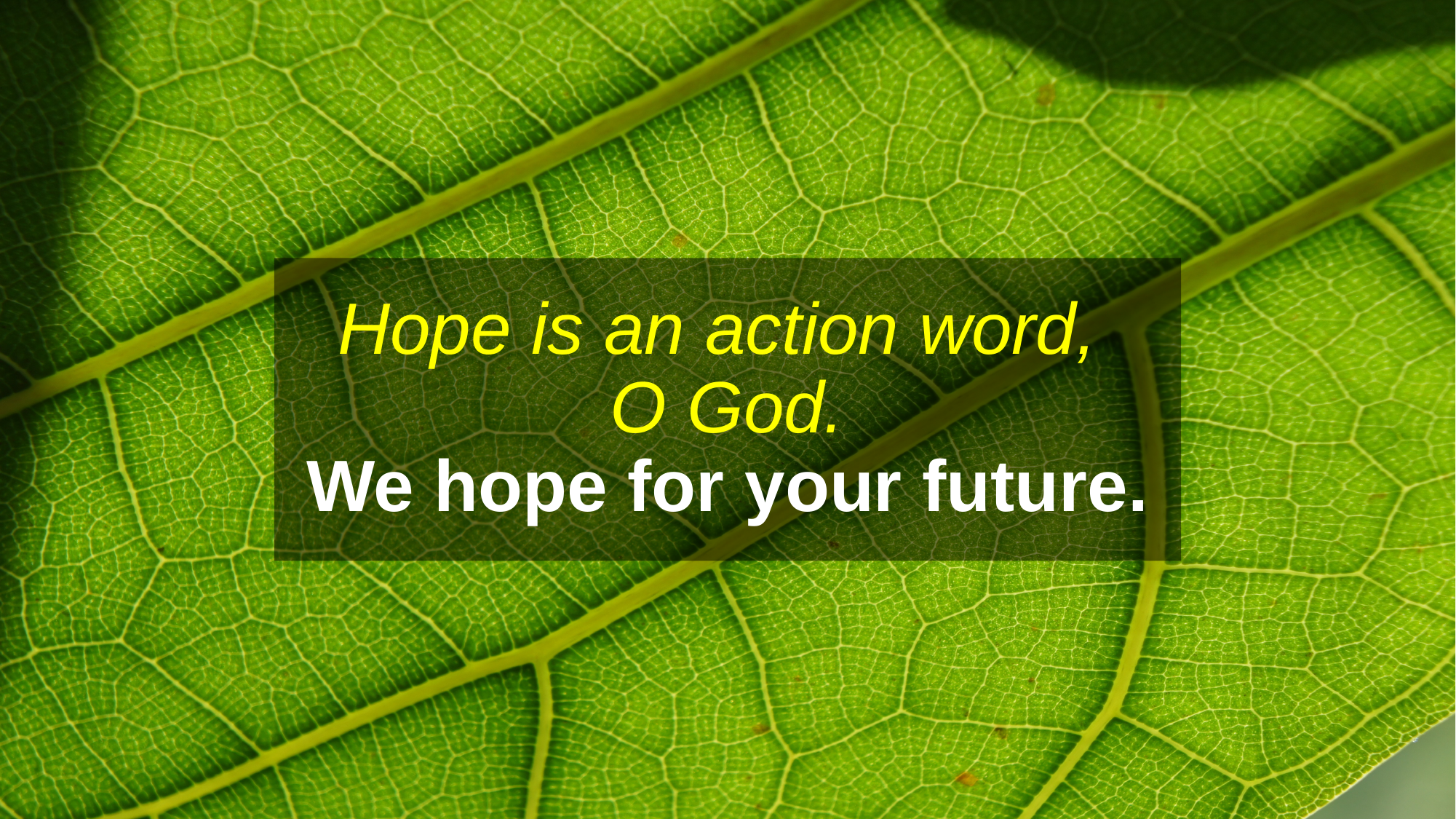

# Hope is an action word, O God. We hope for your future.